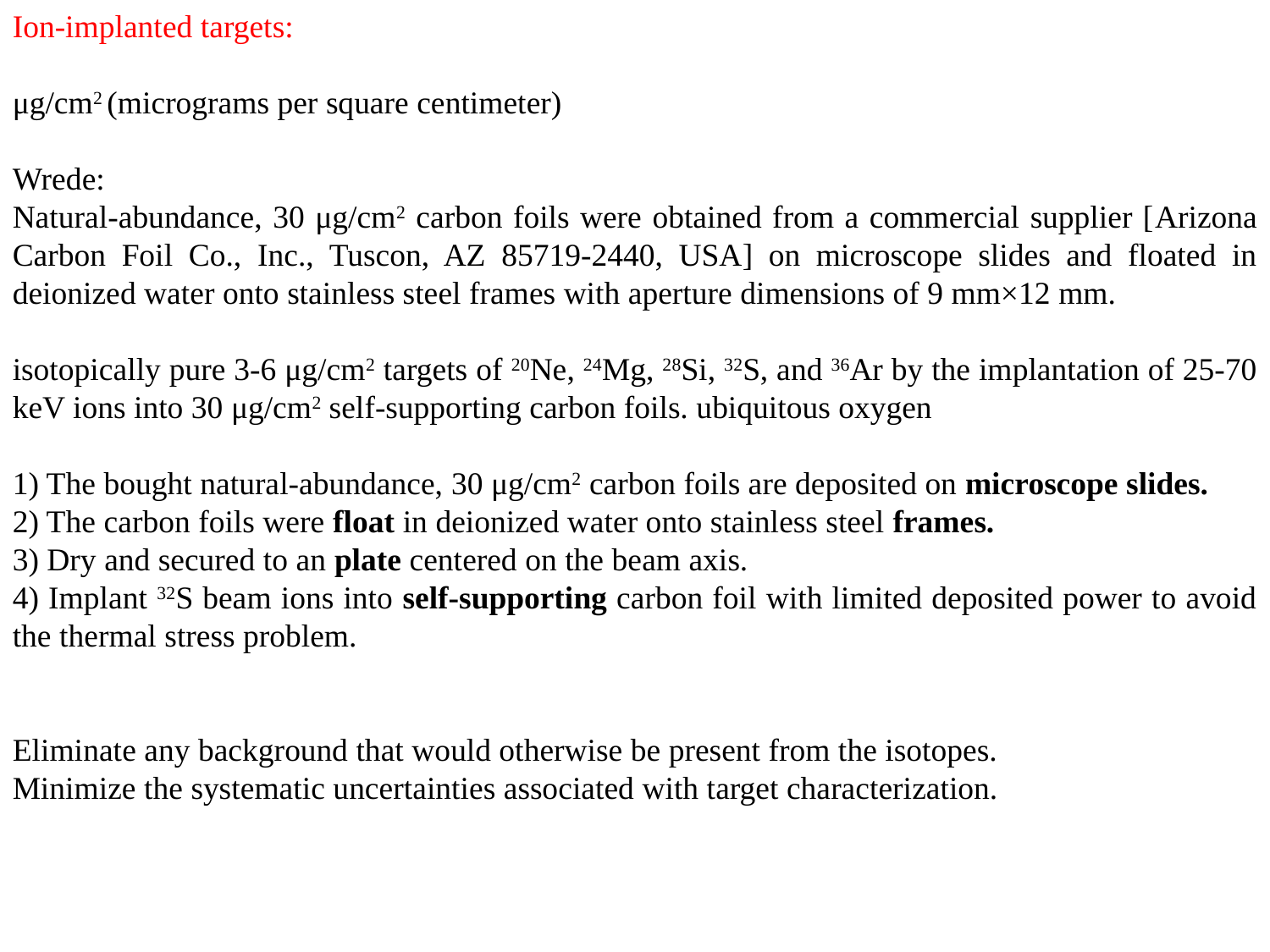

Ion-implanted targets:

μg/cm2 (micrograms per square centimeter)

Wrede:
Natural-abundance, 30 μg/cm2 carbon foils were obtained from a commercial supplier [Arizona Carbon Foil Co., Inc., Tuscon, AZ 85719-2440, USA] on microscope slides and floated in deionized water onto stainless steel frames with aperture dimensions of 9 mm×12 mm.

isotopically pure 3-6 μg/cm2 targets of 20Ne, 24Mg, 28Si, 32S, and 36Ar by the implantation of 25-70 keV ions into 30 μg/cm2 self-supporting carbon foils. ubiquitous oxygen

1) The bought natural-abundance, 30 μg/cm2 carbon foils are deposited on microscope slides.
2) The carbon foils were float in deionized water onto stainless steel frames.
3) Dry and secured to an plate centered on the beam axis.
4) Implant 32S beam ions into self-supporting carbon foil with limited deposited power to avoid the thermal stress problem.

Eliminate any background that would otherwise be present from the isotopes.
Minimize the systematic uncertainties associated with target characterization.